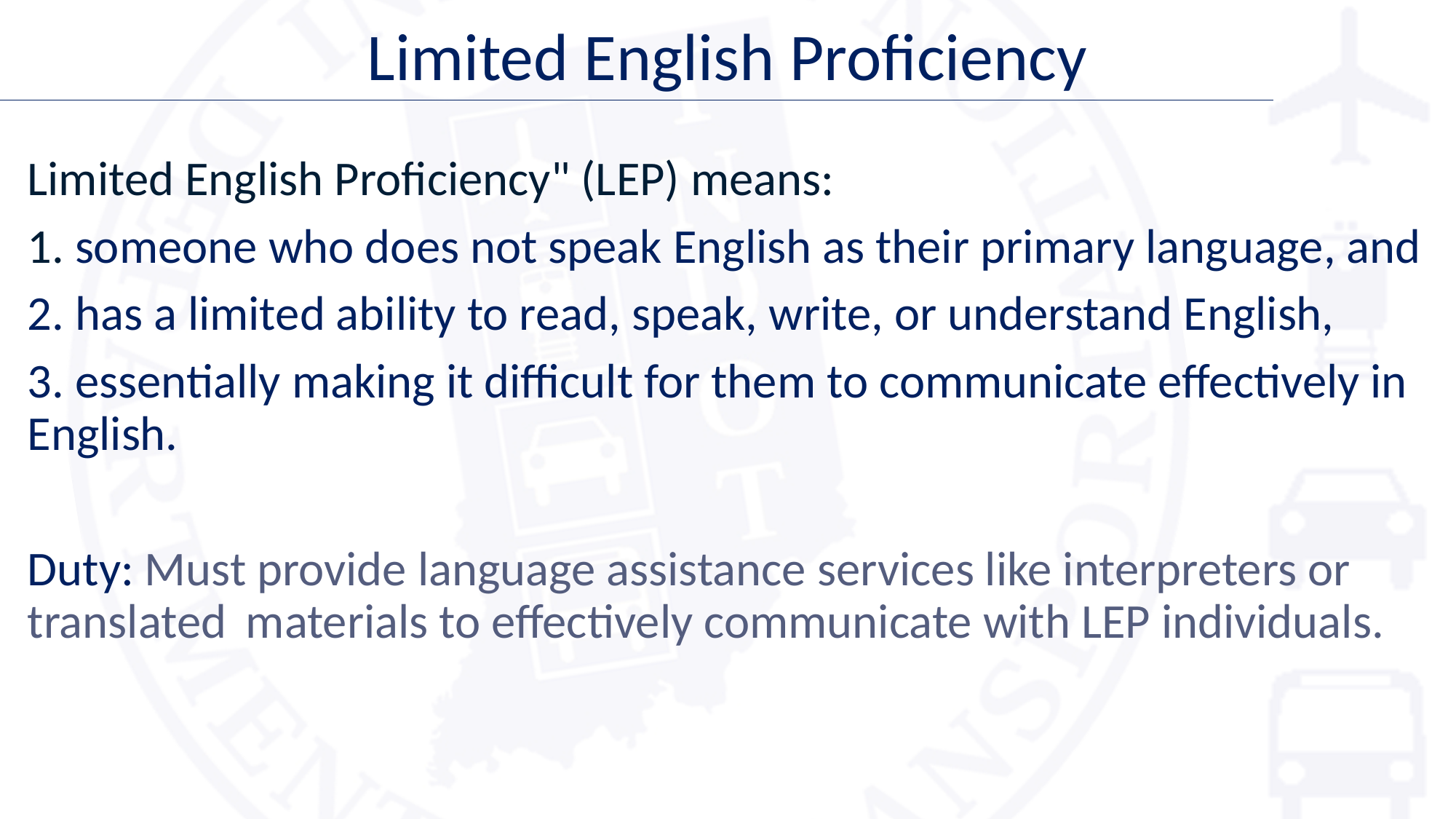

# Limited English Proficiency
Limited English Proficiency" (LEP) means:
1. someone who does not speak English as their primary language, and
2. has a limited ability to read, speak, write, or understand English,
3. essentially making it difficult for them to communicate effectively in English.

Duty: Must provide language assistance services like interpreters or translated 	materials to effectively communicate with LEP individuals.